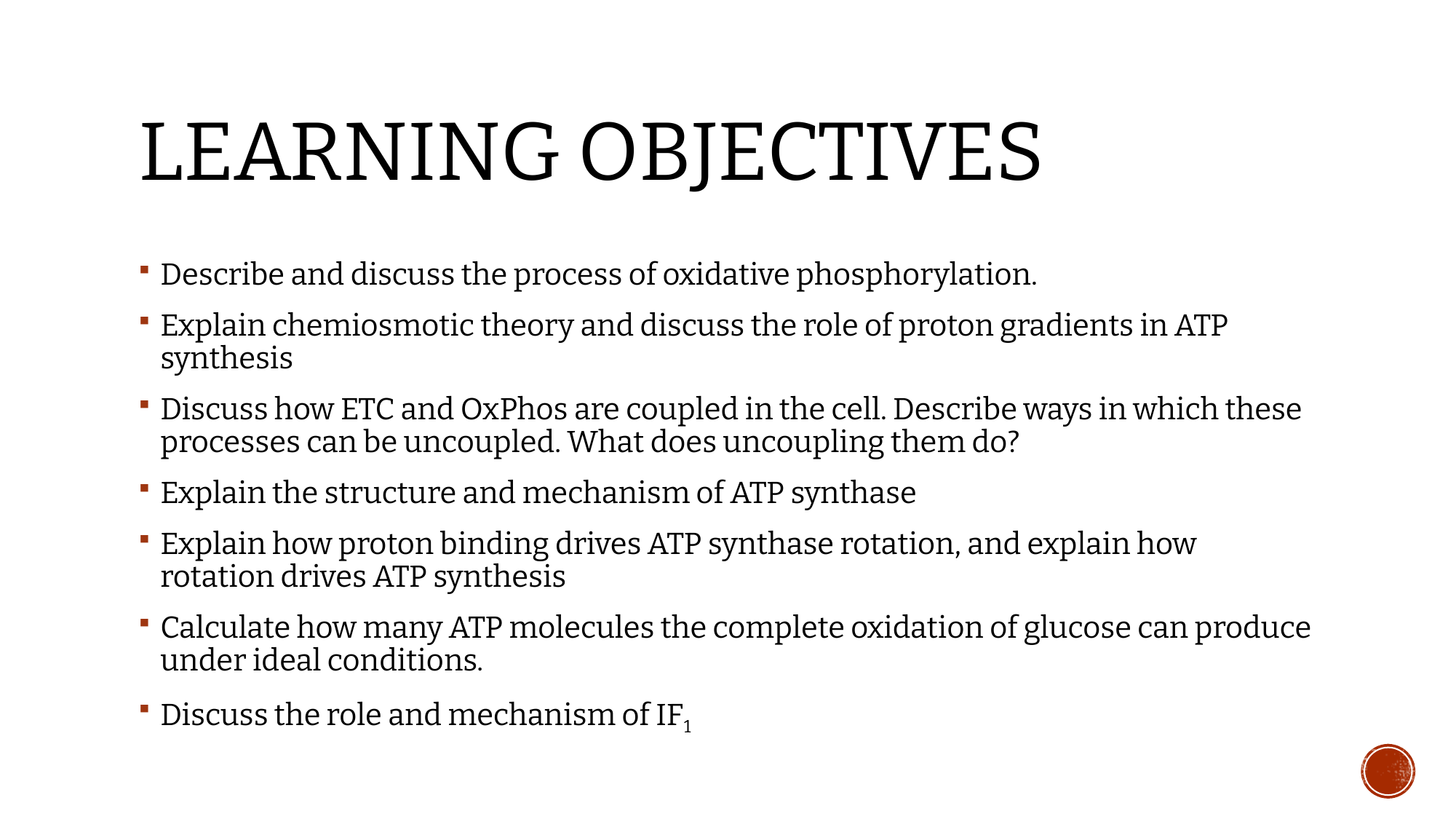

# Learning Objectives
Describe and discuss the process of oxidative phosphorylation.
Explain chemiosmotic theory and discuss the role of proton gradients in ATP synthesis
Discuss how ETC and OxPhos are coupled in the cell. Describe ways in which these processes can be uncoupled. What does uncoupling them do?
Explain the structure and mechanism of ATP synthase
Explain how proton binding drives ATP synthase rotation, and explain how rotation drives ATP synthesis
Calculate how many ATP molecules the complete oxidation of glucose can produce under ideal conditions.
Discuss the role and mechanism of IF1